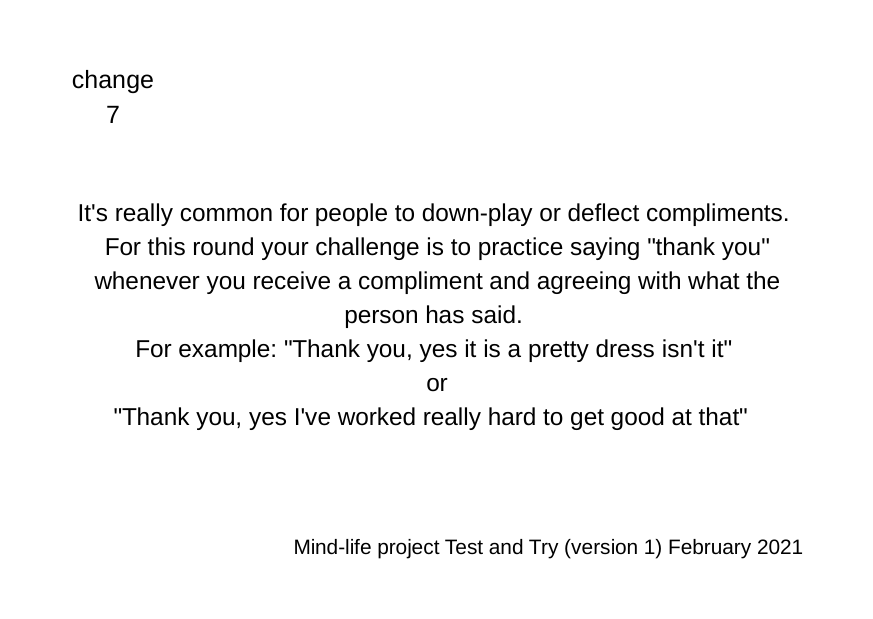

change 7
It's really common for people to down-play or deflect compliments.
For this round your challenge is to practice saying "thank you" whenever you receive a compliment and agreeing with what the person has said.
For example: "Thank you, yes it is a pretty dress isn't it"
or
"Thank you, yes I've worked really hard to get good at that"
Mind-life project Test and Try (version 1) February 2021